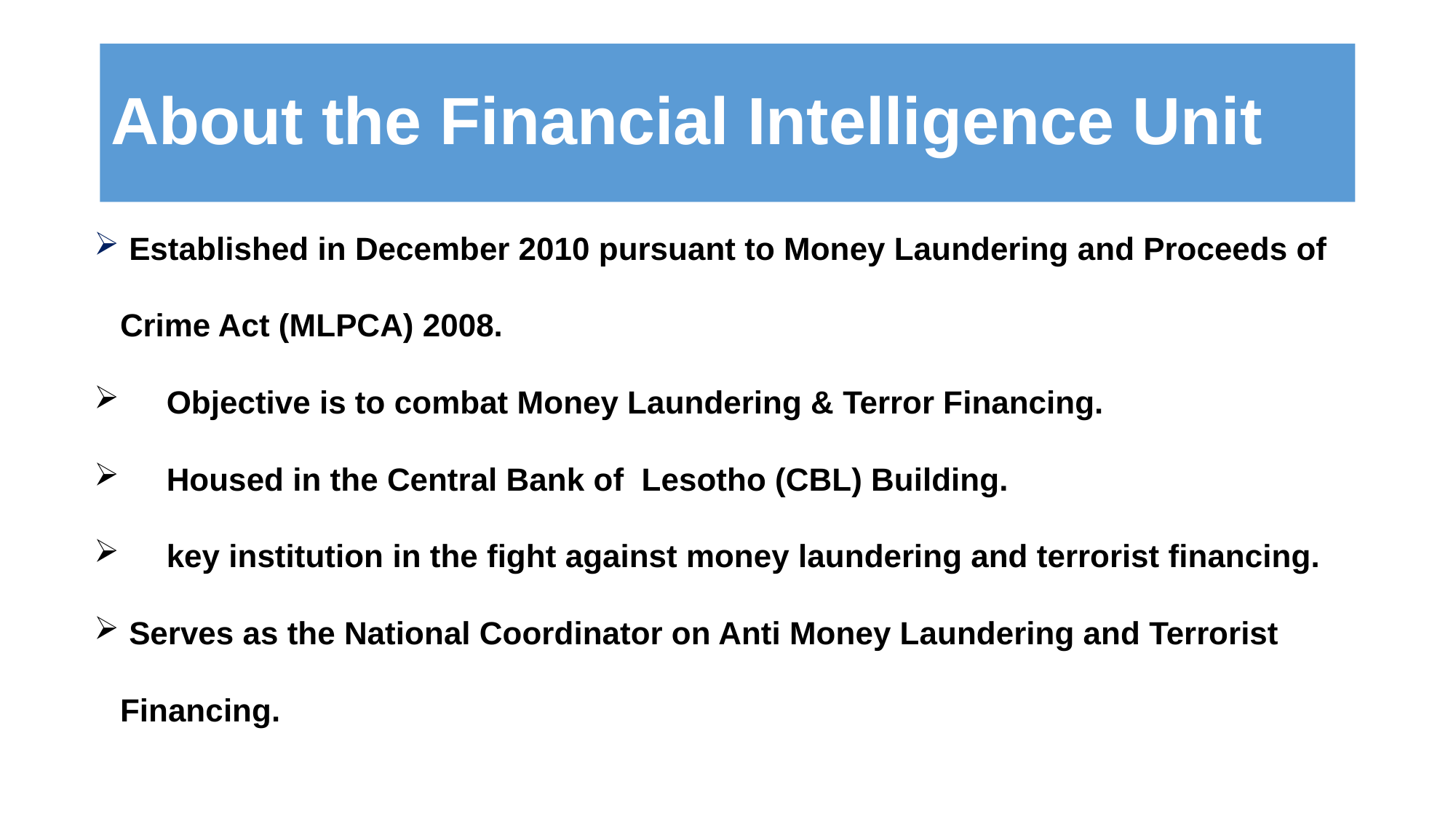

# About the Financial Intelligence Unit
 Established in December 2010 pursuant to Money Laundering and Proceeds of Crime Act (MLPCA) 2008.
	Objective is to combat Money Laundering & Terror Financing.
 	Housed in the Central Bank of  Lesotho (CBL) Building.
  	key institution in the fight against money laundering and terrorist financing.
 Serves as the National Coordinator on Anti Money Laundering and Terrorist Financing.